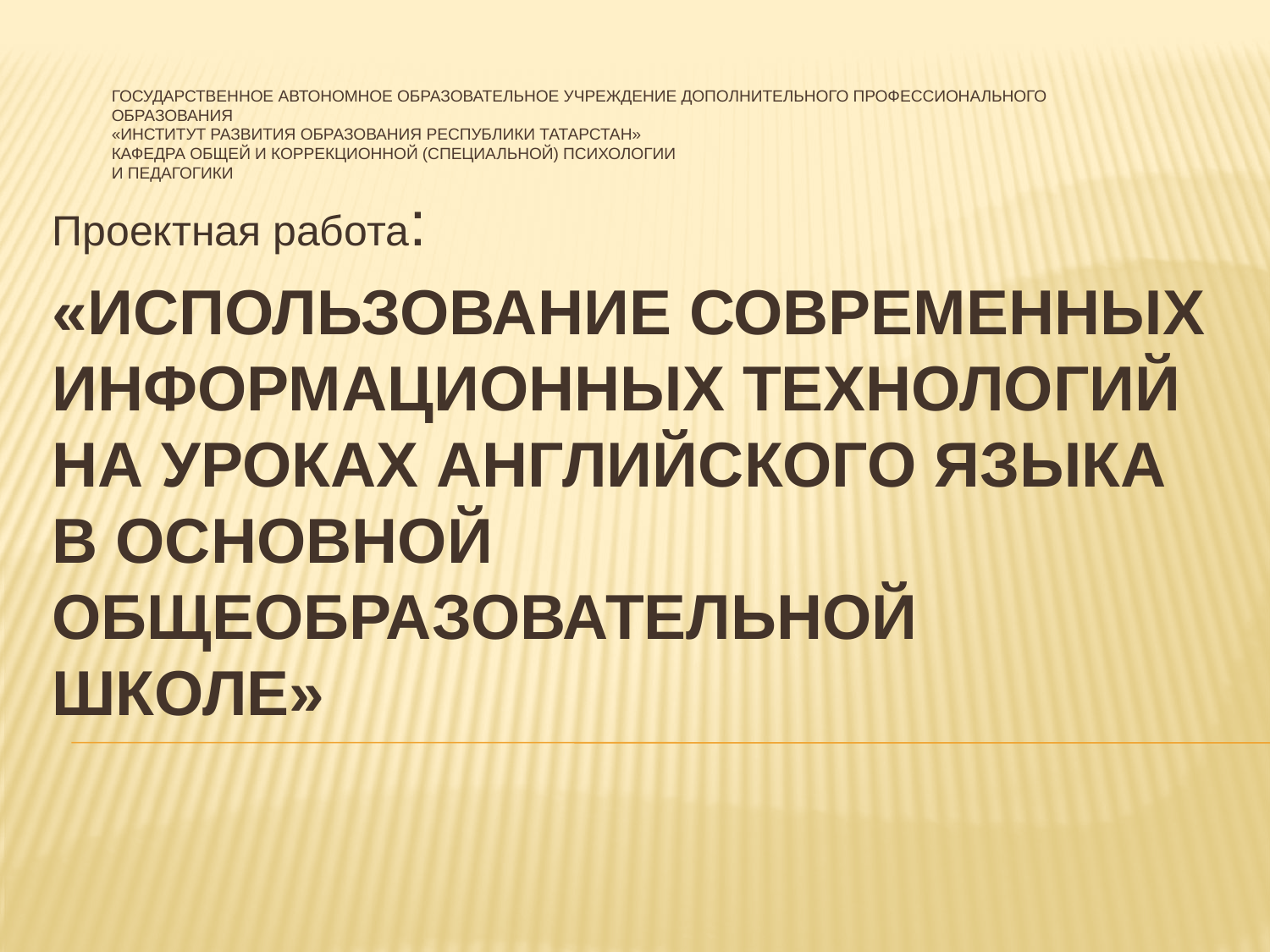

# Государственное автономное образовательное учреждение дополнительного профессионального образования «Институт развития образования Республики Татарстан» Кафедра общей и коррекционной (специальной) психологии и педагогики
Проектная работа:
«Использование современных информационных технологий на уроках английского языка в основной общеобразовательной школе»